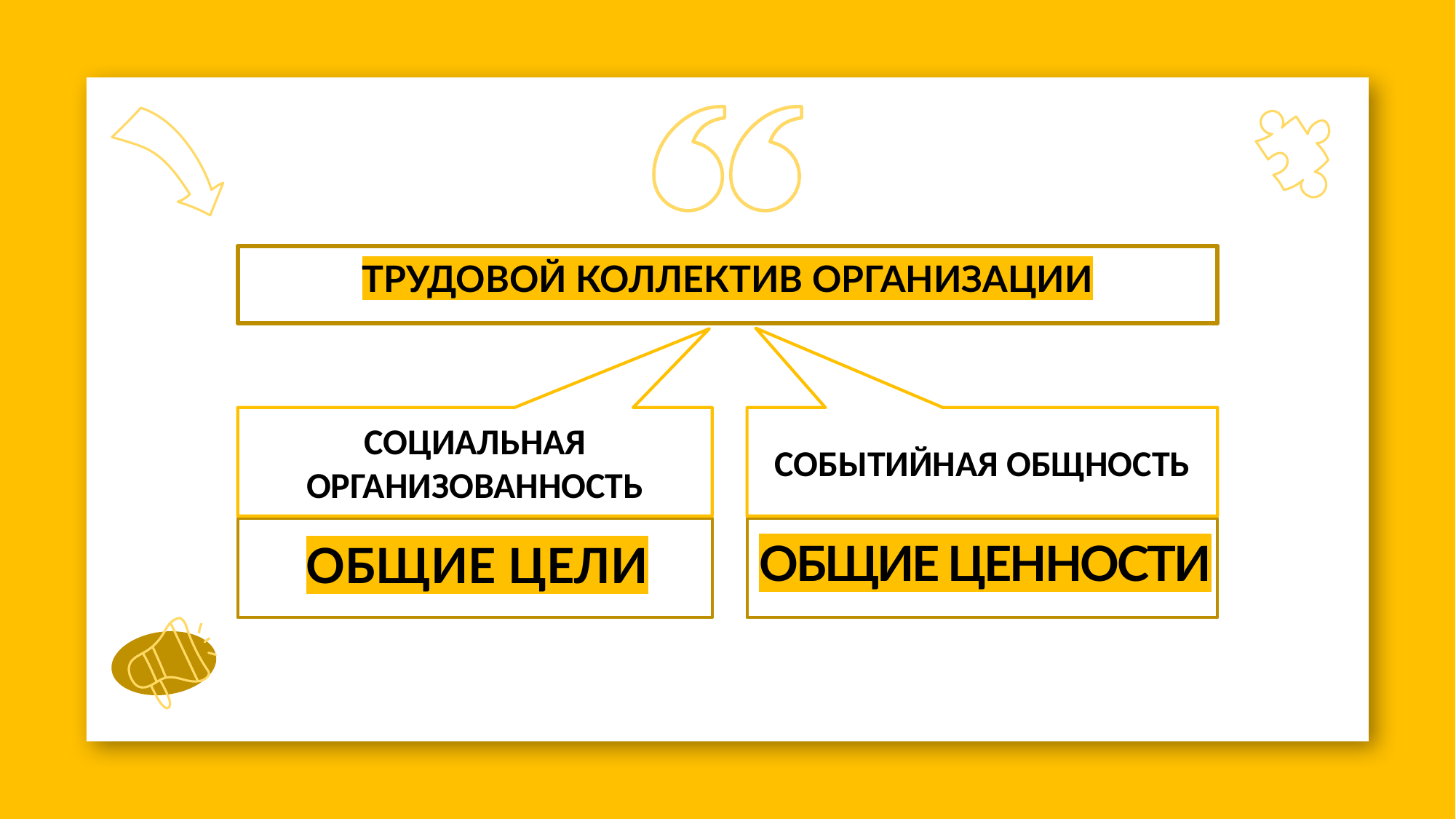

# ТРУДОВОЙ КОЛЛЕКТИВ ОРГАНИЗАЦИИ

СОЦИАЛЬНАЯ ОРГАНИЗОВАННОСТЬ
СОБЫТИЙНАЯ ОБЩНОСТЬ

ОБЩИЕ ЦЕННОСТИ

ОБЩИЕ ЦЕЛИ